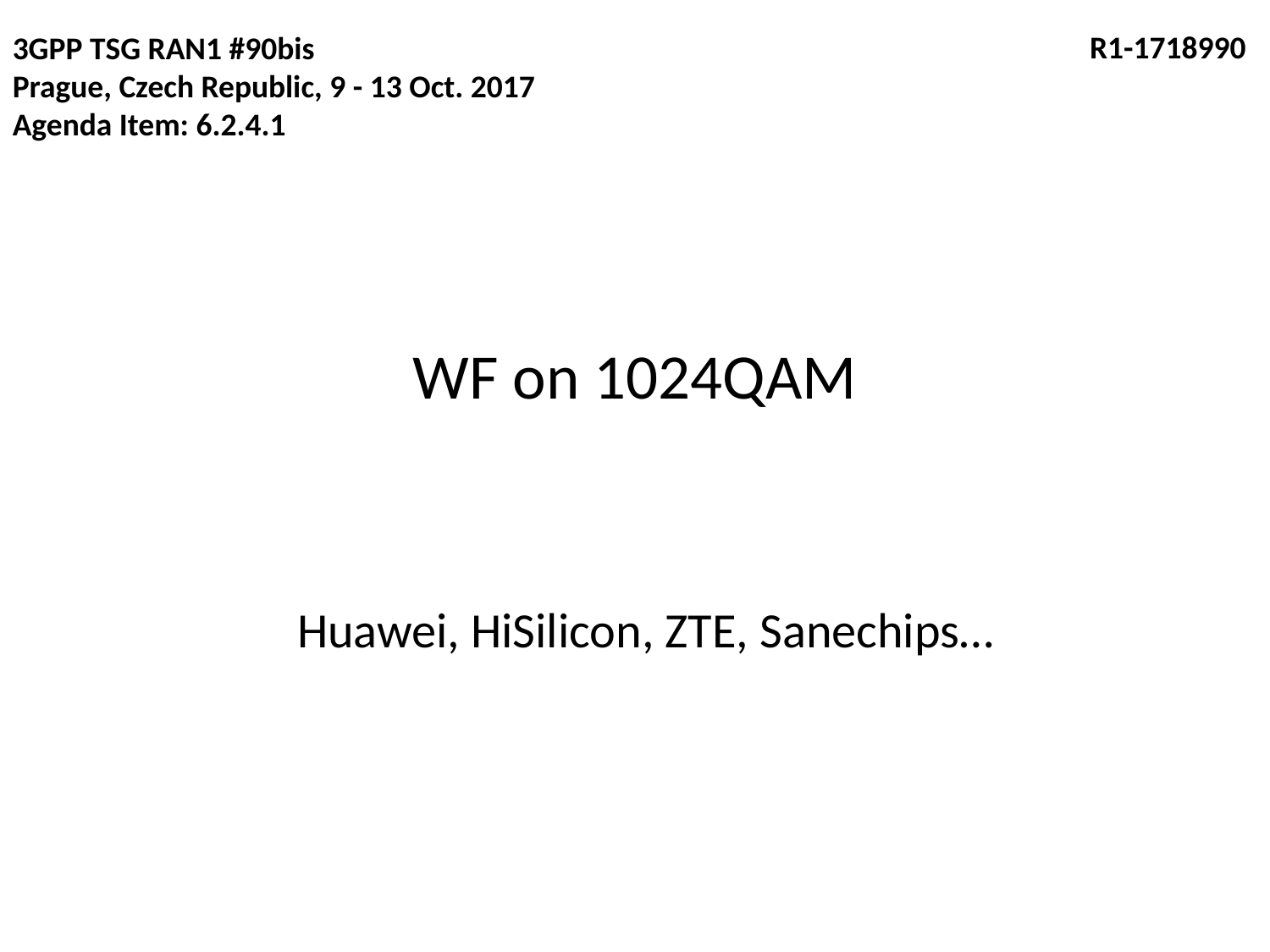

3GPP TSG RAN1 #90bis
Prague, Czech Republic, 9 - 13 Oct. 2017
Agenda Item: 6.2.4.1

 R1-1718990
# WF on 1024QAM
Huawei, HiSilicon, ZTE, Sanechips…